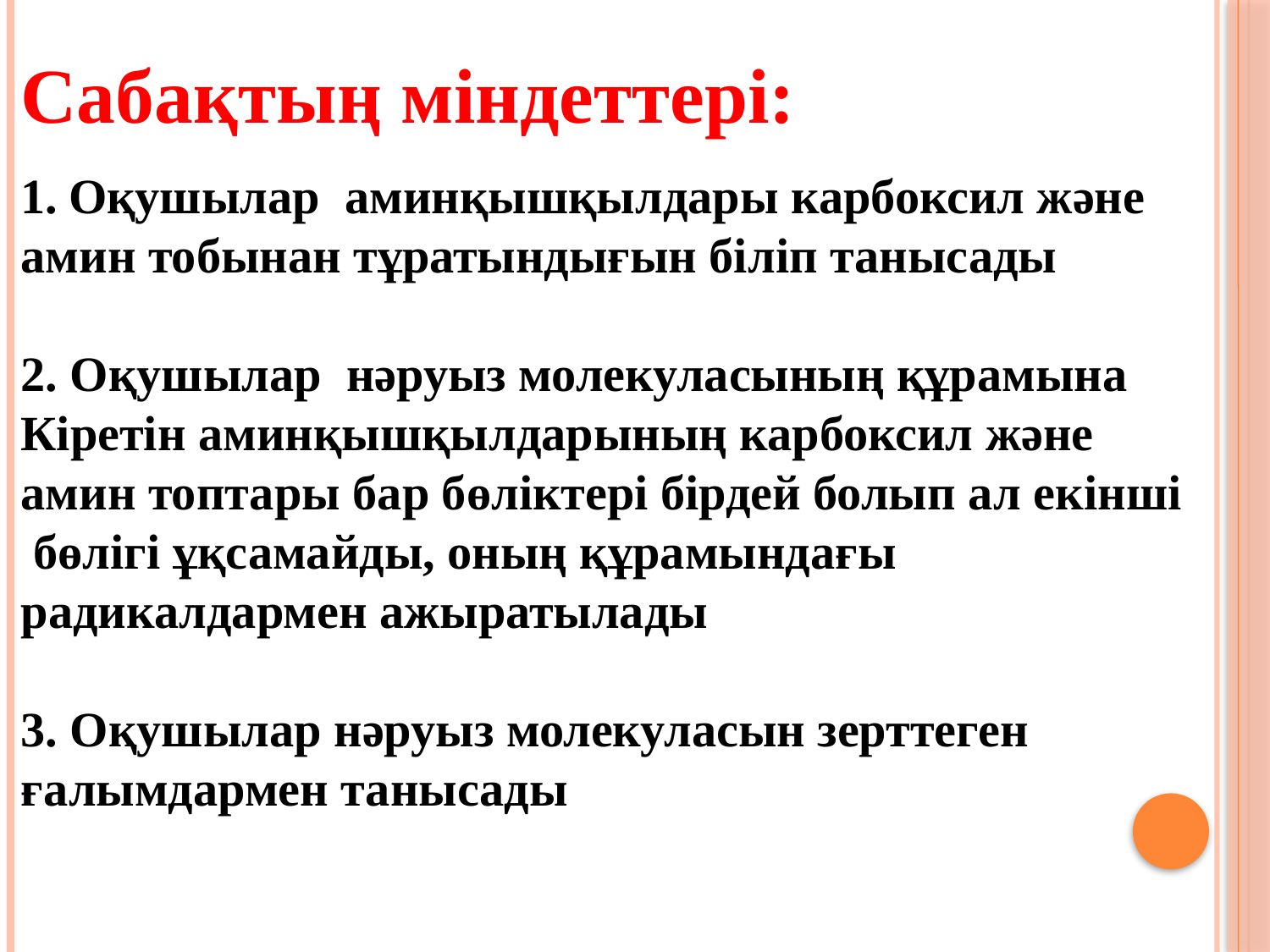

Сабақтың міндеттері:

Оқушылар  аминқышқылдары карбоксил және
амин тобынан тұратындығын біліп танысады

2. Оқушылар  нәруыз молекуласының құрамына
Кіретін аминқышқылдарының карбоксил және
амин топтары бар бөліктері бірдей болып ал екінші
 бөлігі ұқсамайды, оның құрамындағы
радикалдармен ажыратылады

3. Оқушылар нәруыз молекуласын зерттеген
ғалымдармен танысады